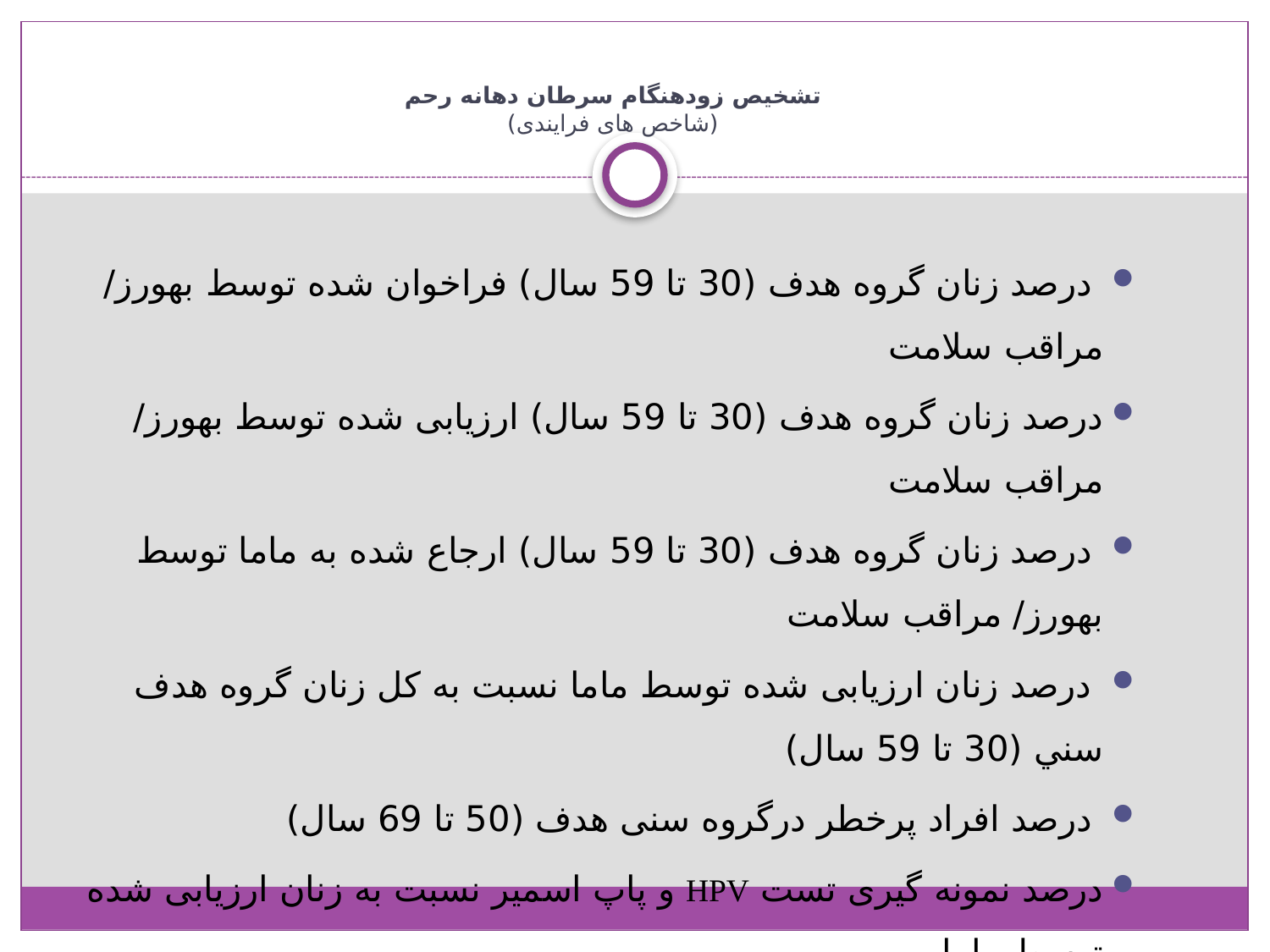

# تشخیص زودهنگام سرطان دهانه رحم (شاخص های فرایندی)
 درصد زنان گروه هدف (30 تا 59 سال) فراخوان شده توسط بهورز/ مراقب سلامت
درصد زنان گروه هدف (30 تا 59 سال) ارزیابی شده توسط بهورز/ مراقب سلامت
 درصد زنان گروه هدف (30 تا 59 سال) ارجاع شده به ماما توسط بهورز/ مراقب سلامت
 درصد زنان ارزیابی شده توسط ماما نسبت به کل زنان گروه هدف سني (30 تا 59 سال)
 درصد افراد پرخطر درگروه سنی هدف (50 تا 69 سال)
درصد نمونه گیری تست HPV و پاپ اسمیر نسبت به زنان ارزیابی شده توسط ماما
درصد زنان دارای تست HPV مثبت به کل زنان تست شده
درصد زنان ارجاع شده توسط ماما به سطح دو (بیمارستان) به کل زنان ارزیابی شده
درصد زنان کولپوسکوپی  شده به کل زنان ارجاع شده به سطح دو
تعداد سرطان دهانه رحم شناسایی شده